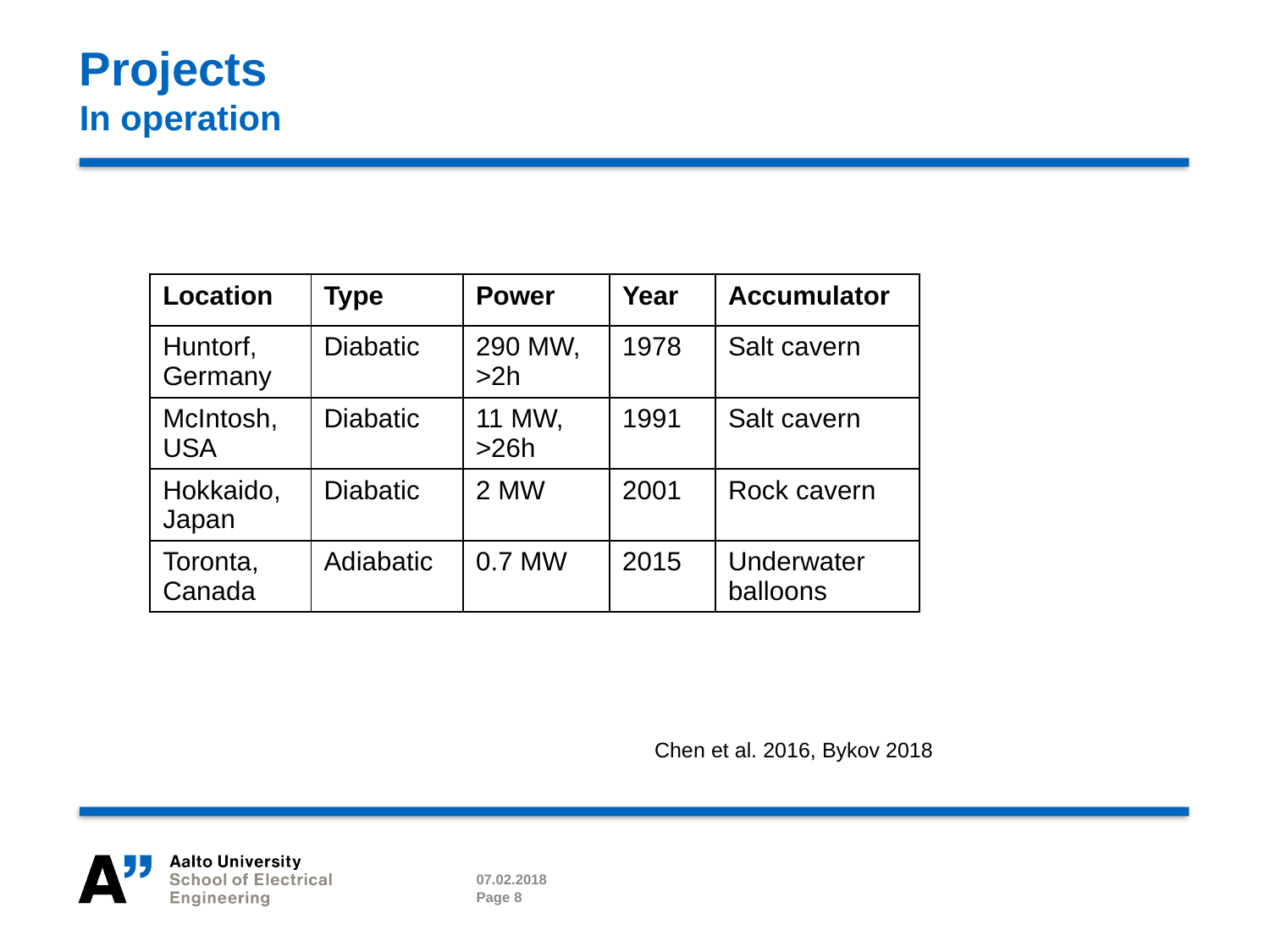

# Projects In operation

| Location | Type | Power | Year | Accumulator |
| --- | --- | --- | --- | --- |
| Huntorf, Germany | Diabatic | 290 MW, >2h | 1978 | Salt cavern |
| McIntosh, USA | Diabatic | 11 MW, >26h | 1991 | Salt cavern |
| Hokkaido, Japan | Diabatic | 2 MW | 2001 | Rock cavern |
| Toronta, Canada | Adiabatic | 0.7 MW | 2015 | Underwater balloons |
Chen et al. 2016, Bykov 2018

07.02.2018
Page 8